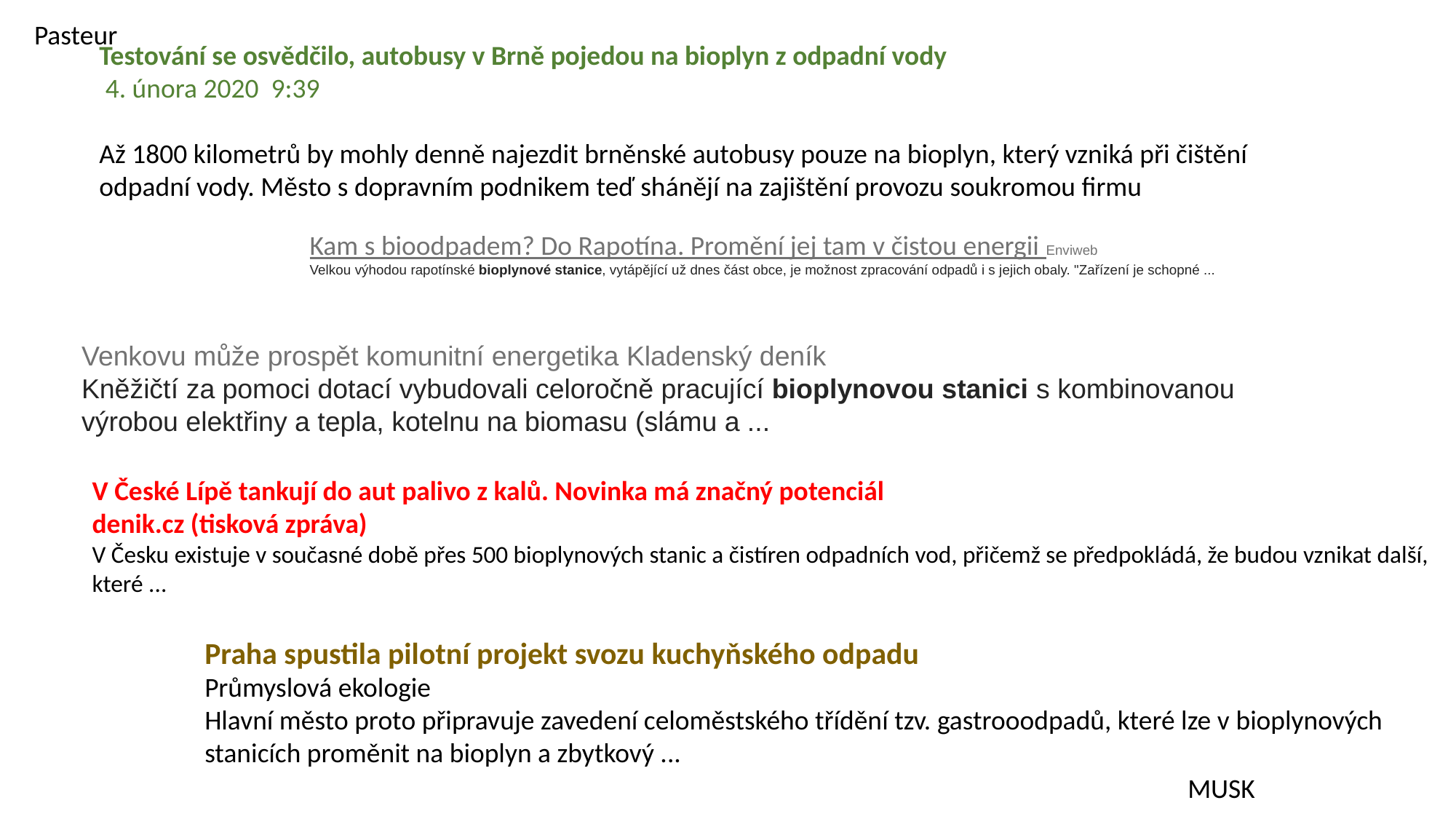

Testování se osvědčilo, autobusy v Brně pojedou na bioplyn z odpadní vody
 4. února 2020  9:39

Až 1800 kilometrů by mohly denně najezdit brněnské autobusy pouze na bioplyn, který vzniká při čištění odpadní vody. Město s dopravním podnikem teď shánějí na zajištění provozu soukromou firmu
Pasteur
Kam s bioodpadem? Do Rapotína. Promění jej tam v čistou energii Enviweb
Velkou výhodou rapotínské bioplynové stanice, vytápějící už dnes část obce, je možnost zpracování odpadů i s jejich obaly. "Zařízení je schopné ...
Venkovu může prospět komunitní energetika Kladenský deník
Kněžičtí za pomoci dotací vybudovali celoročně pracující bioplynovou stanici s kombinovanou výrobou elektřiny a tepla, kotelnu na biomasu (slámu a ...

V České Lípě tankují do aut palivo z kalů. Novinka má značný potenciál
denik.cz (tisková zpráva)
V Česku existuje v současné době přes 500 bioplynových stanic a čistíren odpadních vod, přičemž se předpokládá, že budou vznikat další, které ...
Praha spustila pilotní projekt svozu kuchyňského odpadu
Průmyslová ekologie
Hlavní město proto připravuje zavedení celoměstského třídění tzv. gastrooodpadů, které lze v bioplynových stanicích proměnit na bioplyn a zbytkový ...
MUSK